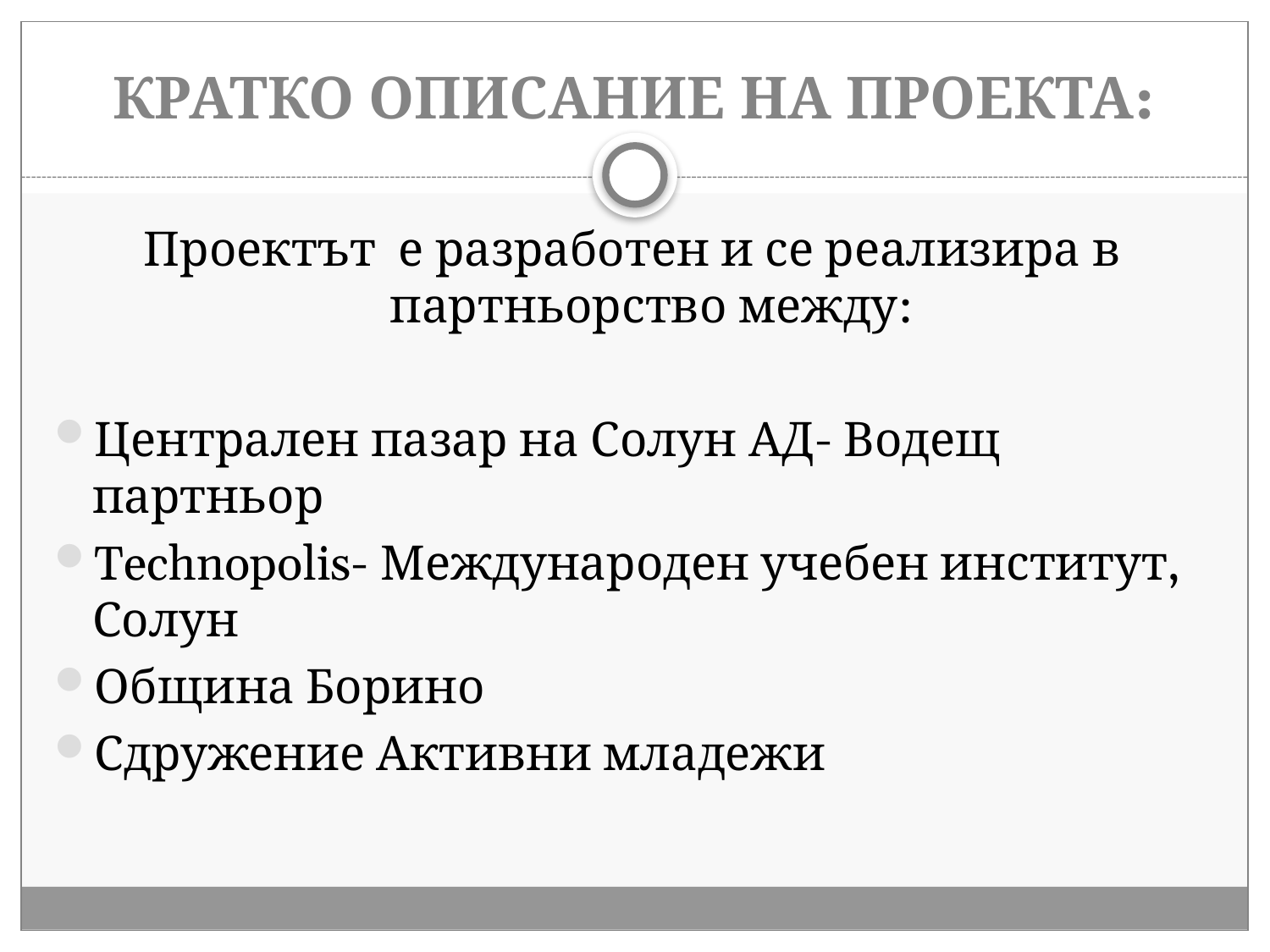

# КРАТКО ОПИСАНИЕ НА ПРОЕКТА:
Проектът  е разработен и се реализира в партньорство между:

Централен пазар на Солун АД- Водещ партньор
Technopolis- Международен учебен институт, Солун
Община Борино
Сдружение Активни младежи